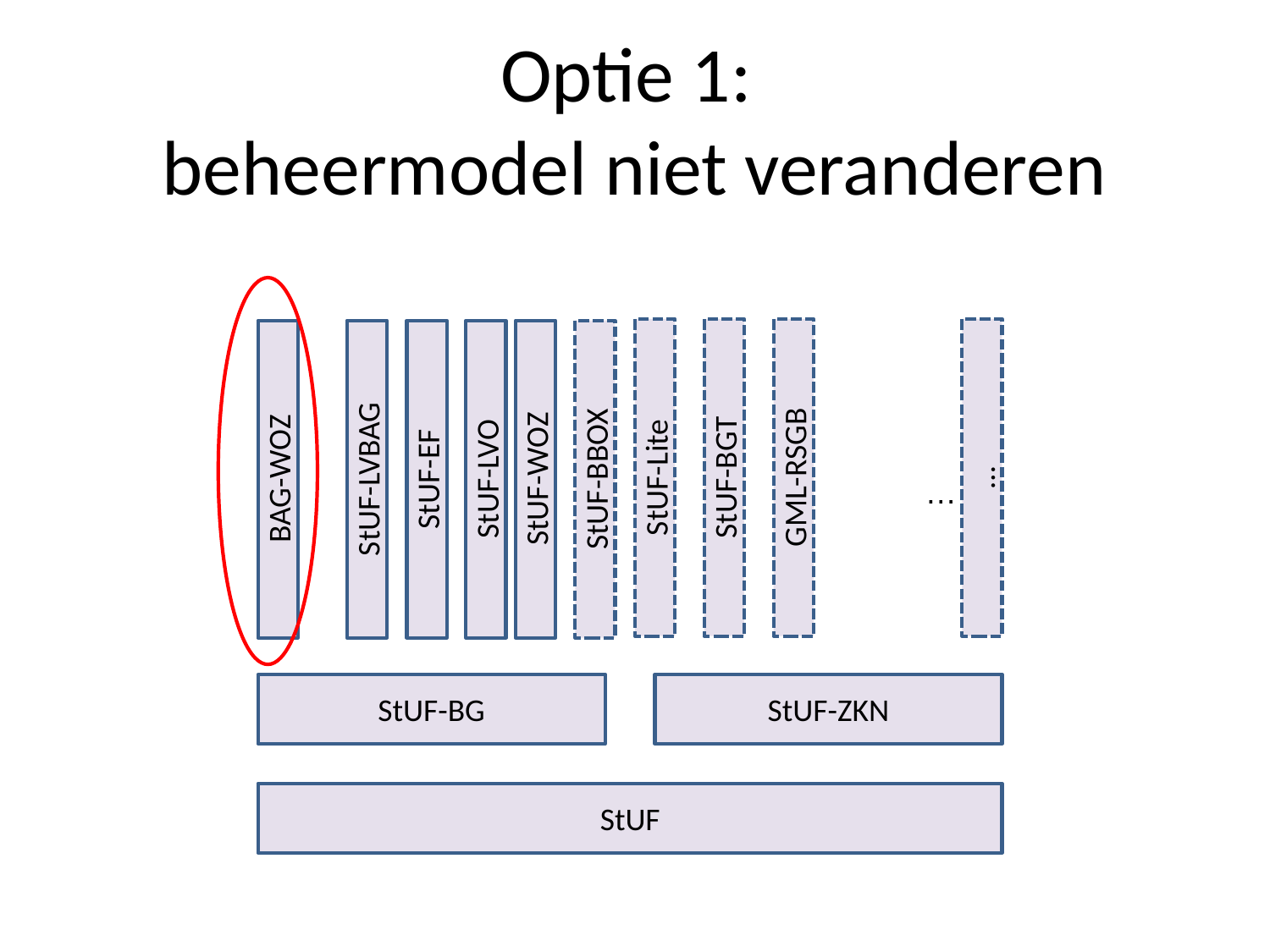

# Optie 1: beheermodel niet veranderen

StUF-Lite
StUF-BGT
GML-RSGB
…
BAG-WOZ
StUF-LVBAG
StUF-EF
StUF-LVO
StUF-WOZ
StUF-BBOX
…
StUF-BG
StUF-ZKN
StUF